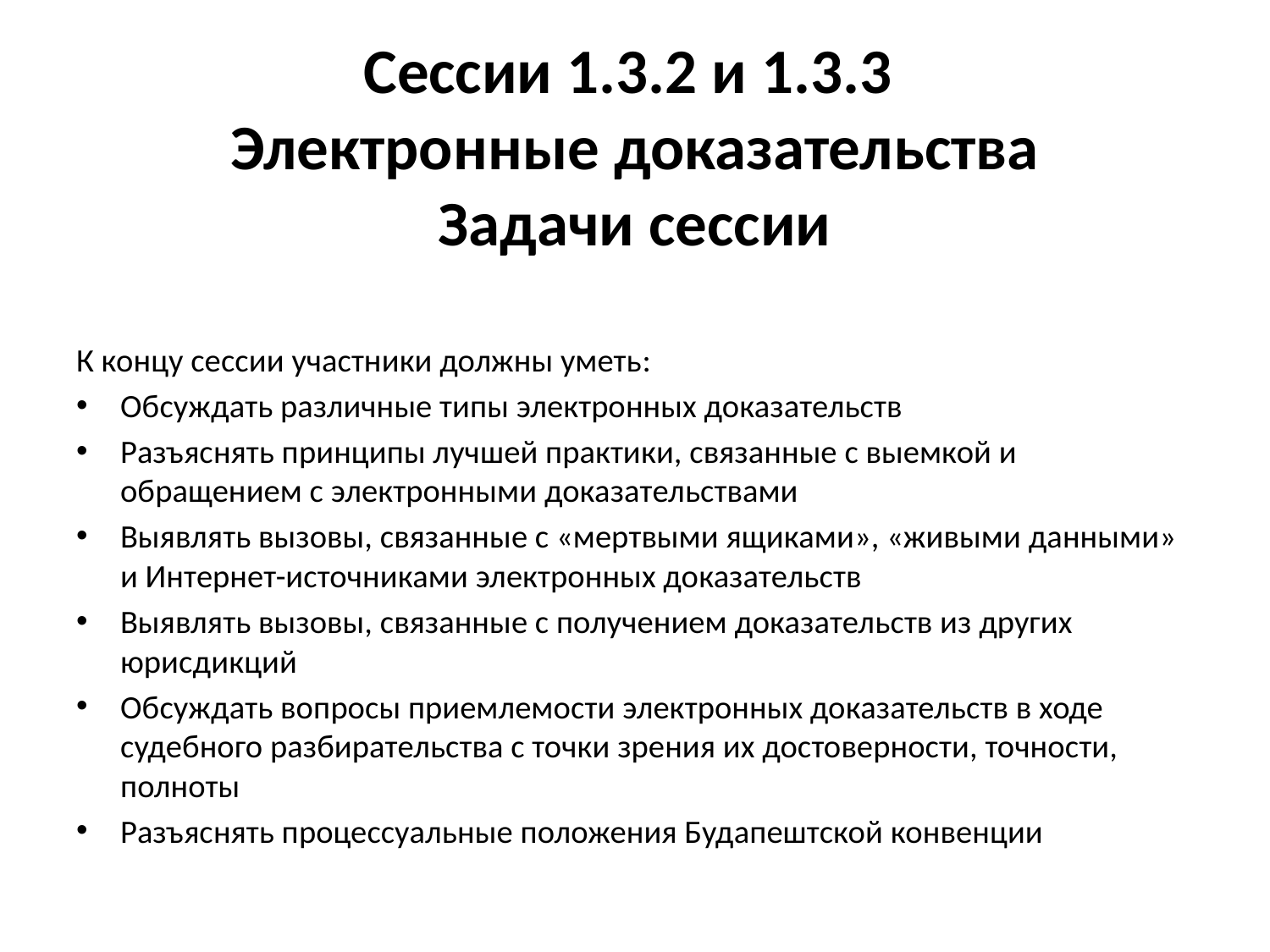

# Сессии 1.3.2 и 1.3.3 Электронные доказательства Задачи сессии
К концу сессии участники должны уметь:
Обсуждать различные типы электронных доказательств
Разъяснять принципы лучшей практики, связанные с выемкой и обращением с электронными доказательствами
Выявлять вызовы, связанные с «мертвыми ящиками», «живыми данными» и Интернет-источниками электронных доказательств
Выявлять вызовы, связанные с получением доказательств из других юрисдикций
Обсуждать вопросы приемлемости электронных доказательств в ходе судебного разбирательства с точки зрения их достоверности, точности, полноты
Разъяснять процессуальные положения Будапештской конвенции